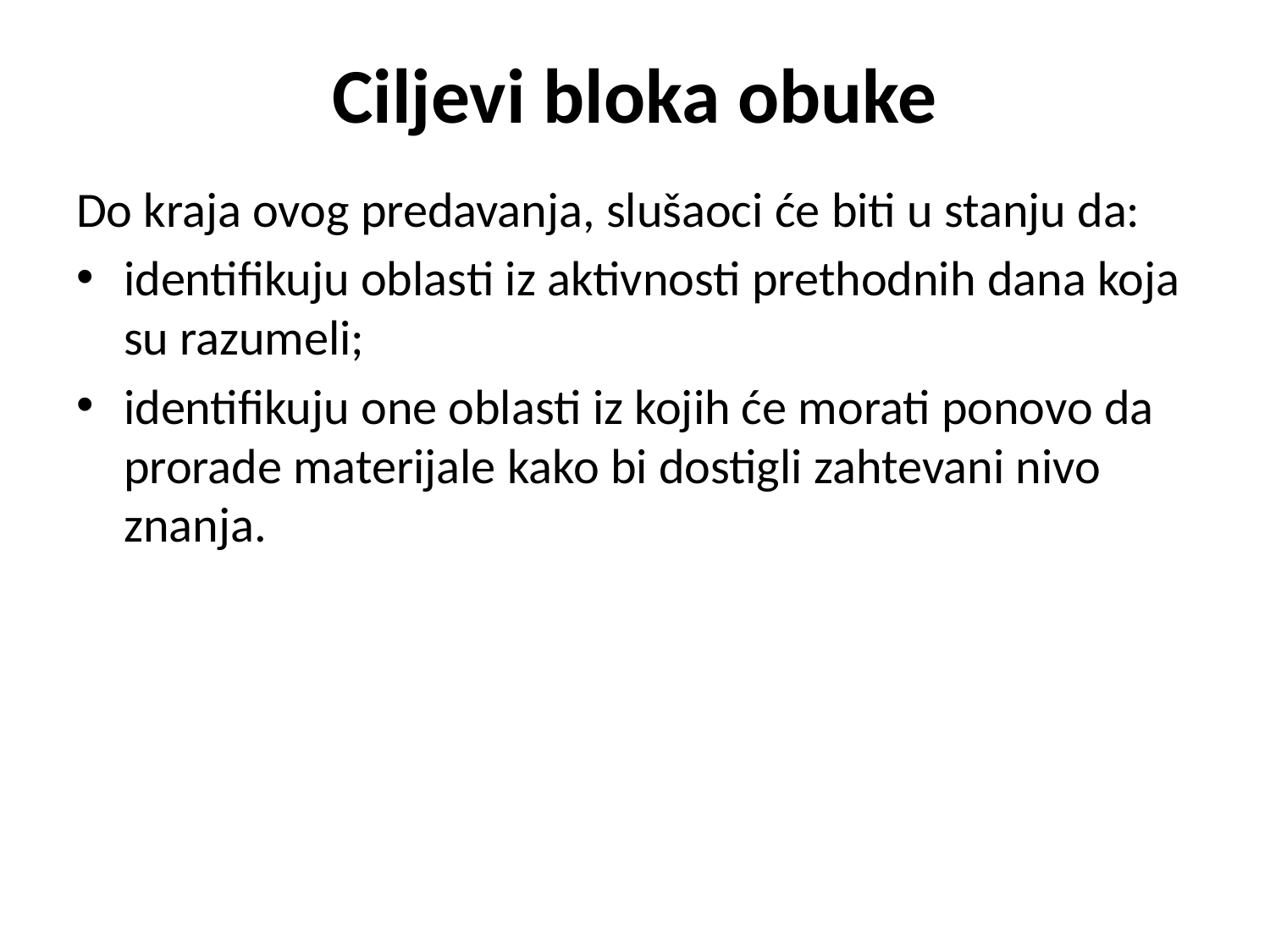

# Ciljevi bloka obuke
Do kraja ovog predavanja, slušaoci će biti u stanju da:
identifikuju oblasti iz aktivnosti prethodnih dana koja su razumeli;
identifikuju one oblasti iz kojih će morati ponovo da prorade materijale kako bi dostigli zahtevani nivo znanja.